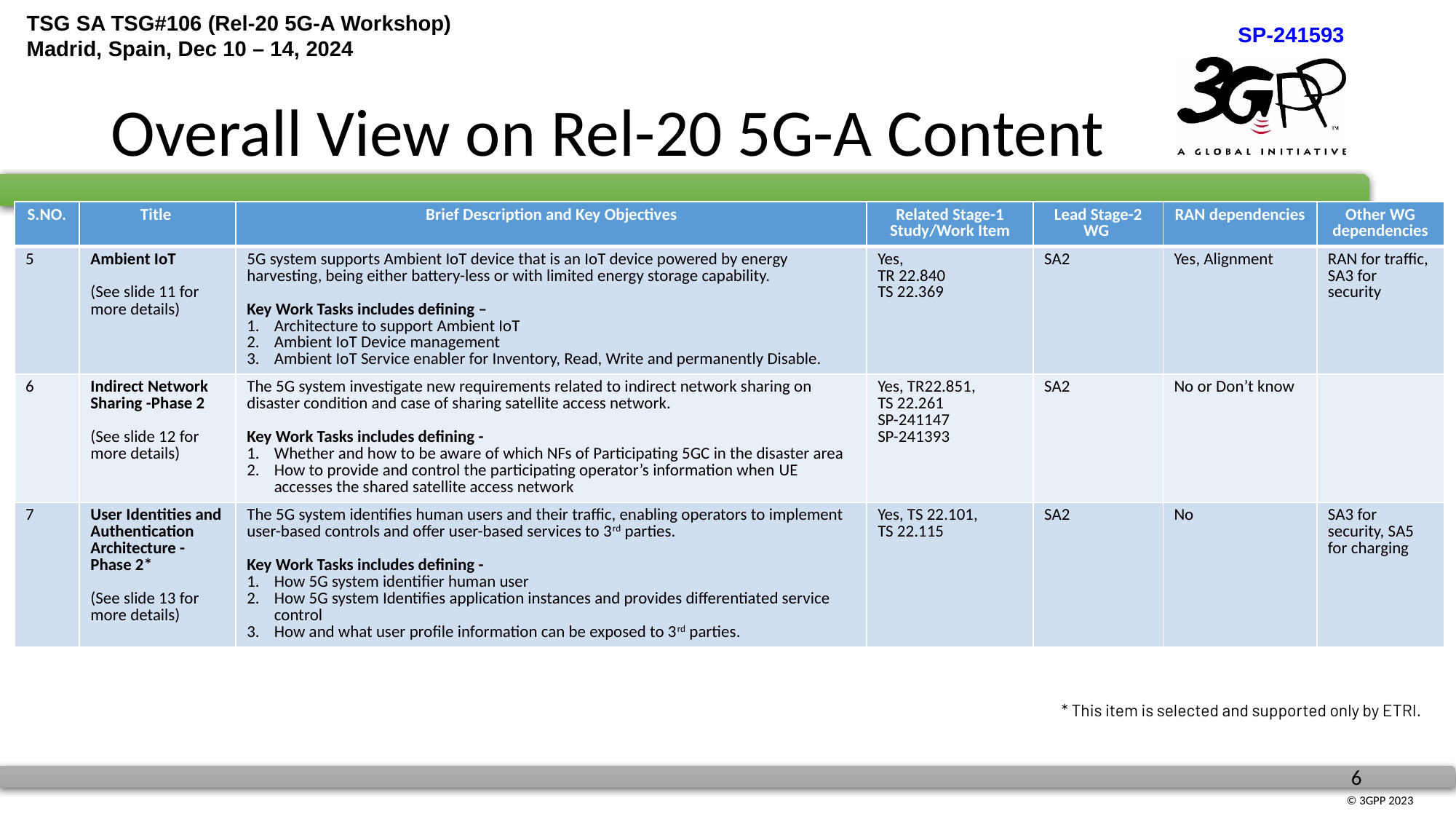

# Overall View on Rel-20 5G-A Content
| S.NO. | Title | Brief Description and Key Objectives | Related Stage-1 Study/Work Item | Lead Stage-2 WG | RAN dependencies | Other WG dependencies |
| --- | --- | --- | --- | --- | --- | --- |
| 5 | Ambient IoT (See slide 11 for more details) | 5G system supports Ambient IoT device that is an IoT device powered by energy harvesting, being either battery-less or with limited energy storage capability. Key Work Tasks includes defining – Architecture to support Ambient IoT Ambient IoT Device management Ambient IoT Service enabler for Inventory, Read, Write and permanently Disable. | Yes, TR 22.840 TS 22.369 | SA2 | Yes, Alignment | RAN for traffic, SA3 for security |
| 6 | Indirect Network Sharing -Phase 2 (See slide 12 for more details) | The 5G system investigate new requirements related to indirect network sharing on disaster condition and case of sharing satellite access network. Key Work Tasks includes defining - Whether and how to be aware of which NFs of Participating 5GC in the disaster area How to provide and control the participating operator’s information when UE accesses the shared satellite access network | Yes, TR22.851, TS 22.261 SP-241147 SP-241393 | SA2 | No or Don’t know |  |
| 7 | User Identities and Authentication Architecture - Phase 2\* (See slide 13 for more details) | The 5G system identifies human users and their traffic, enabling operators to implement user-based controls and offer user-based services to 3rd parties. Key Work Tasks includes defining - How 5G system identifier human user How 5G system Identifies application instances and provides differentiated service control How and what user profile information can be exposed to 3rd parties. | Yes, TS 22.101, TS 22.115 | SA2 | No | SA3 for security, SA5 for charging |

* This item is selected and supported only by ETRI.